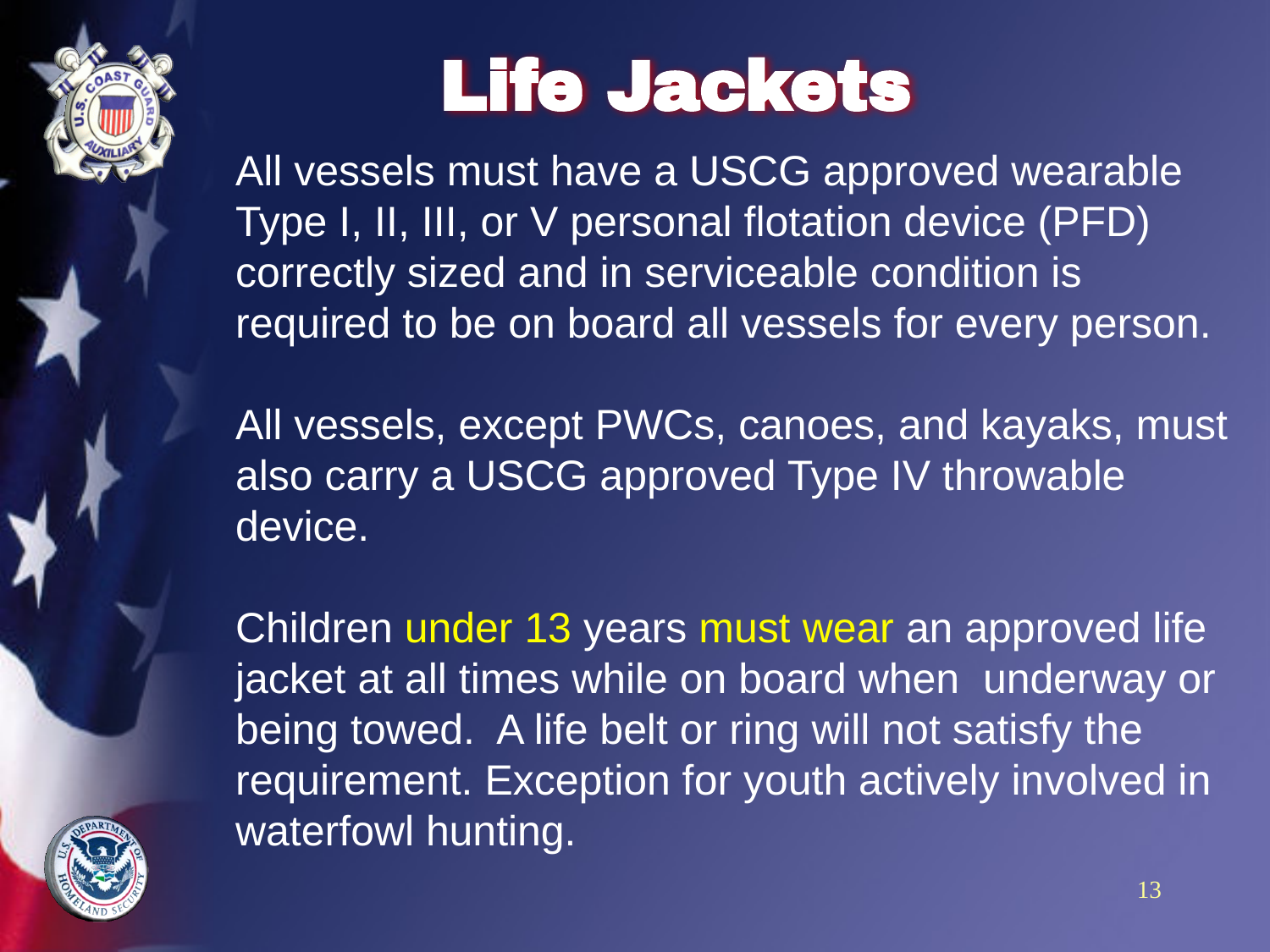

# Life Jackets
All vessels must have a USCG approved wearable Type I, II, III, or V personal flotation device (PFD) correctly sized and in serviceable condition is required to be on board all vessels for every person.

All vessels, except PWCs, canoes, and kayaks, must also carry a USCG approved Type IV throwable device.

Children under 13 years must wear an approved life jacket at all times while on board when  underway or being towed.  A life belt or ring will not satisfy the requirement. Exception for youth actively involved in waterfowl hunting.

13